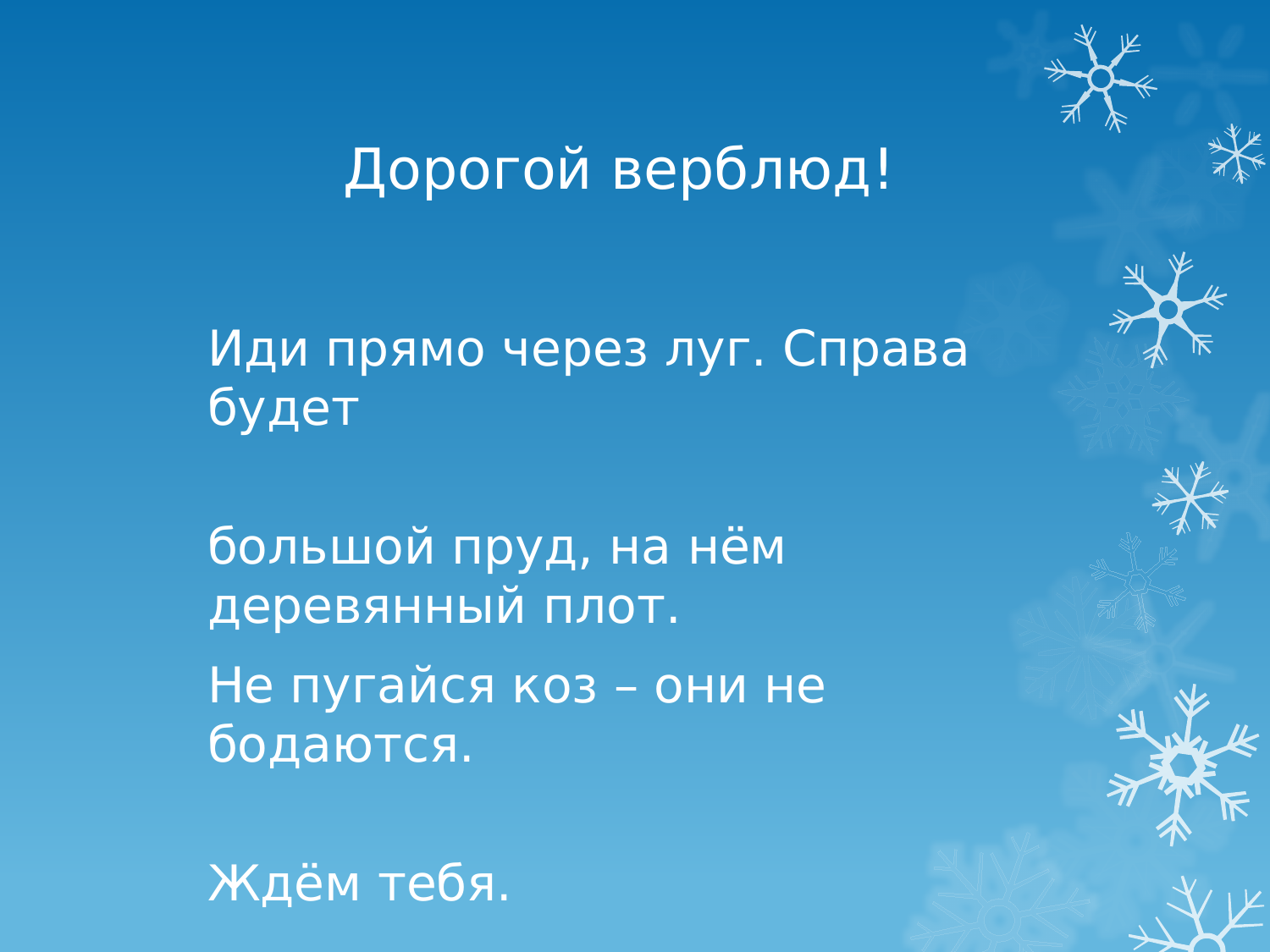

Дорогой верблюд!
Иди прямо через луг. Справа будет
большой пруд, на нём деревянный плот.
Не пугайся коз – они не бодаются.
						Ждём тебя.